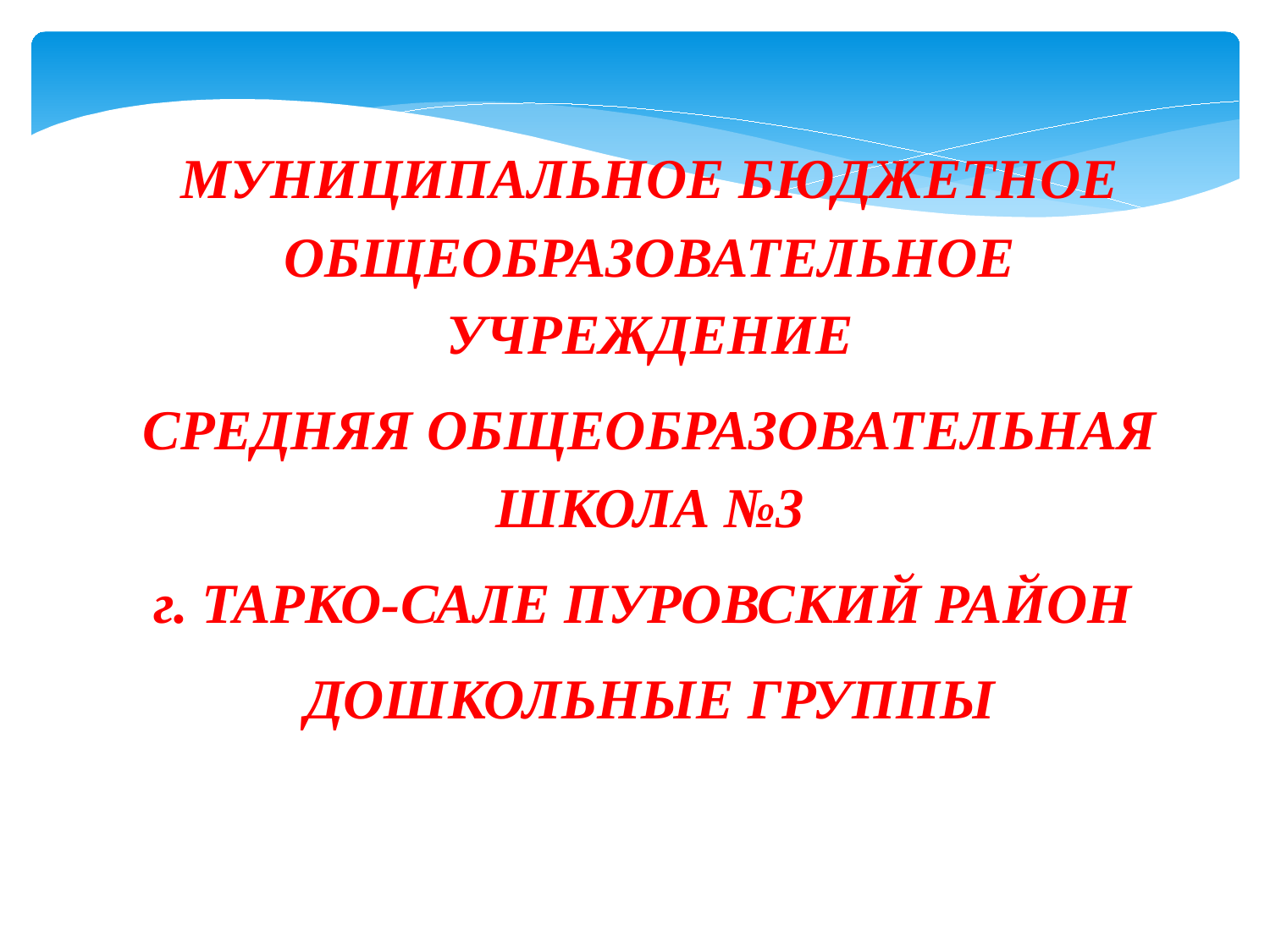

МУНИЦИПАЛЬНОЕ БЮДЖЕТНОЕ ОБЩЕОБРАЗОВАТЕЛЬНОЕ УЧРЕЖДЕНИЕ
СРЕДНЯЯ ОБЩЕОБРАЗОВАТЕЛЬНАЯ ШКОЛА №3
г. ТАРКО-САЛЕ ПУРОВСКИЙ РАЙОН
ДОШКОЛЬНЫЕ ГРУППЫ